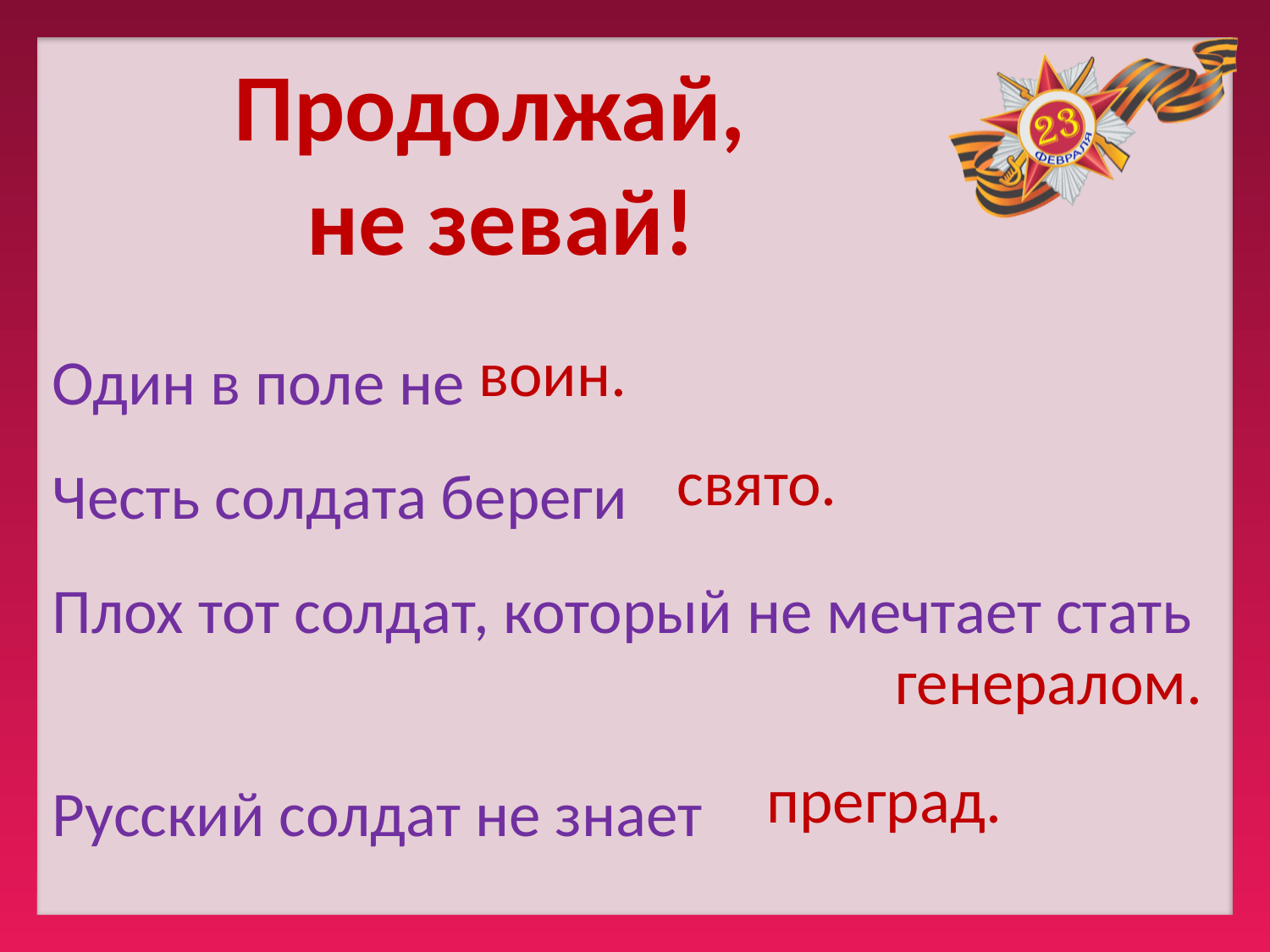

Продолжай,
не зевай!
Один в поле не
Честь солдата береги
Плох тот солдат, который не мечтает стать

Русский солдат не знает
воин.
свято.
генералом.
преград.